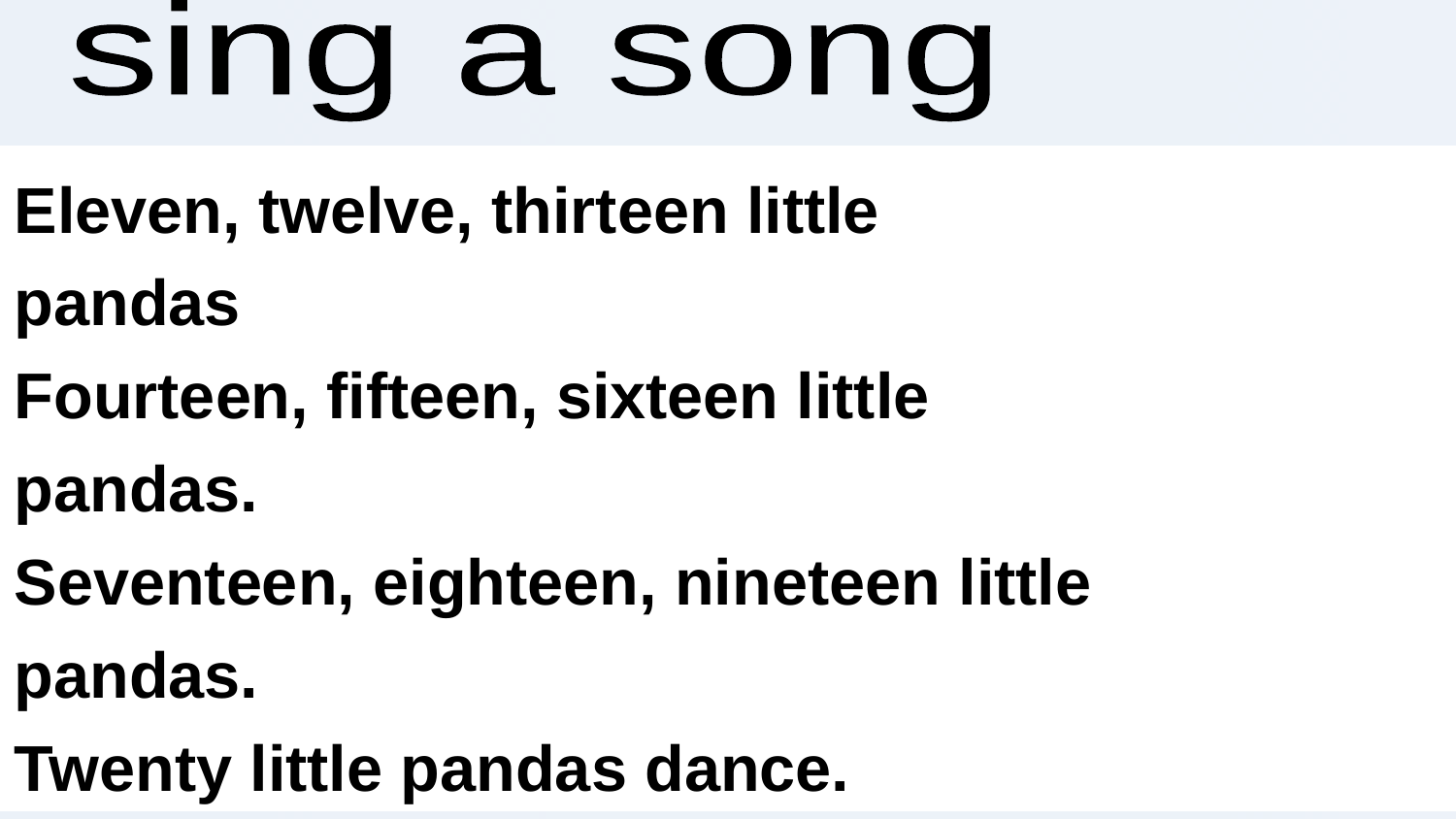

sing a song
Eleven, twelve, thirteen little
pandas
Fourteen, fifteen, sixteen little
pandas.
Seventeen, eighteen, nineteen little
pandas.
Twenty little pandas dance.